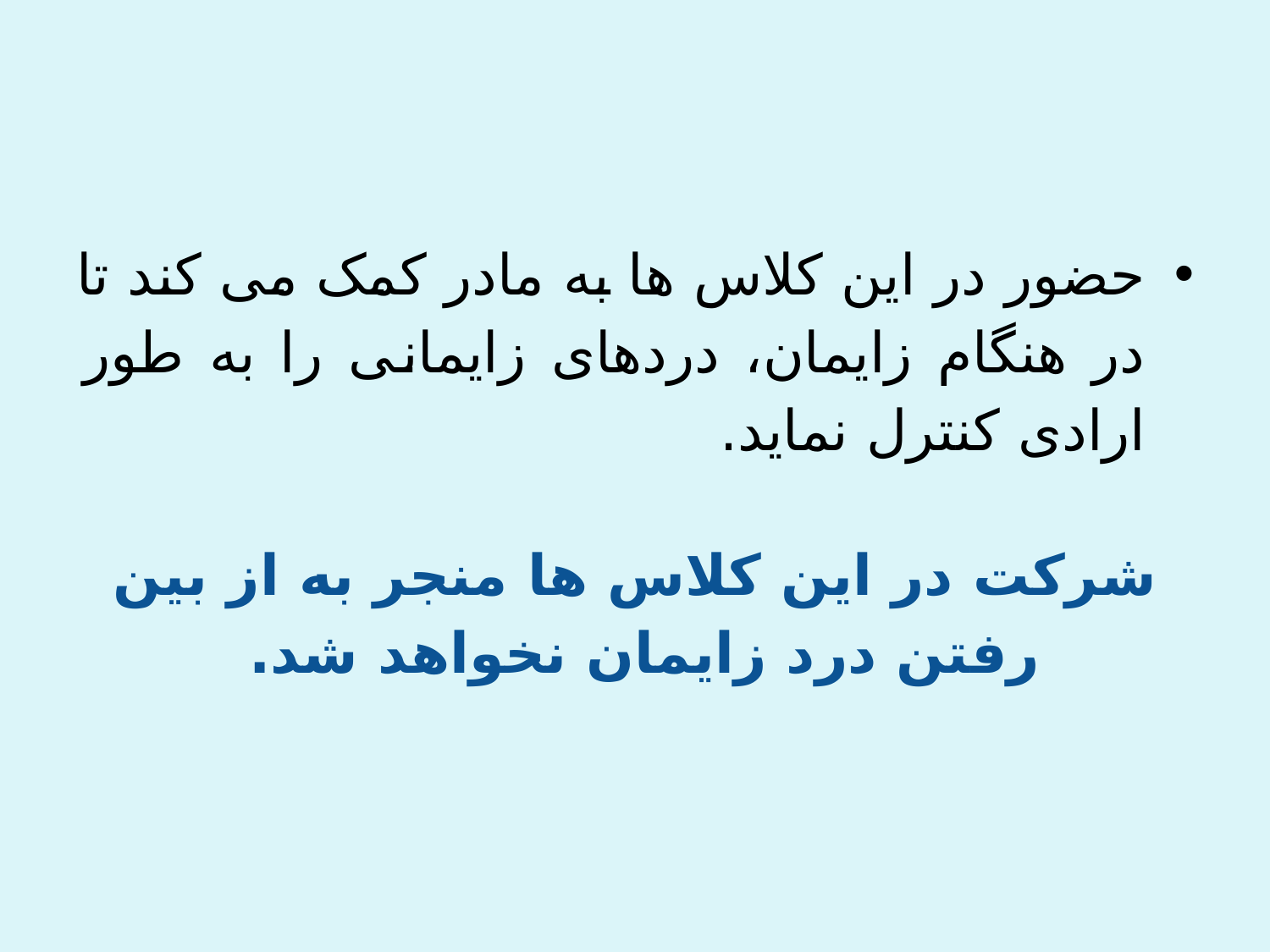

حضور در این کلاس ها به مادر کمک می کند تا در هنگام زایمان، دردهای زایمانی را به طور ارادی کنترل نماید.

شرکت در این کلاس ها منجر به از بین رفتن درد زایمان نخواهد شد.